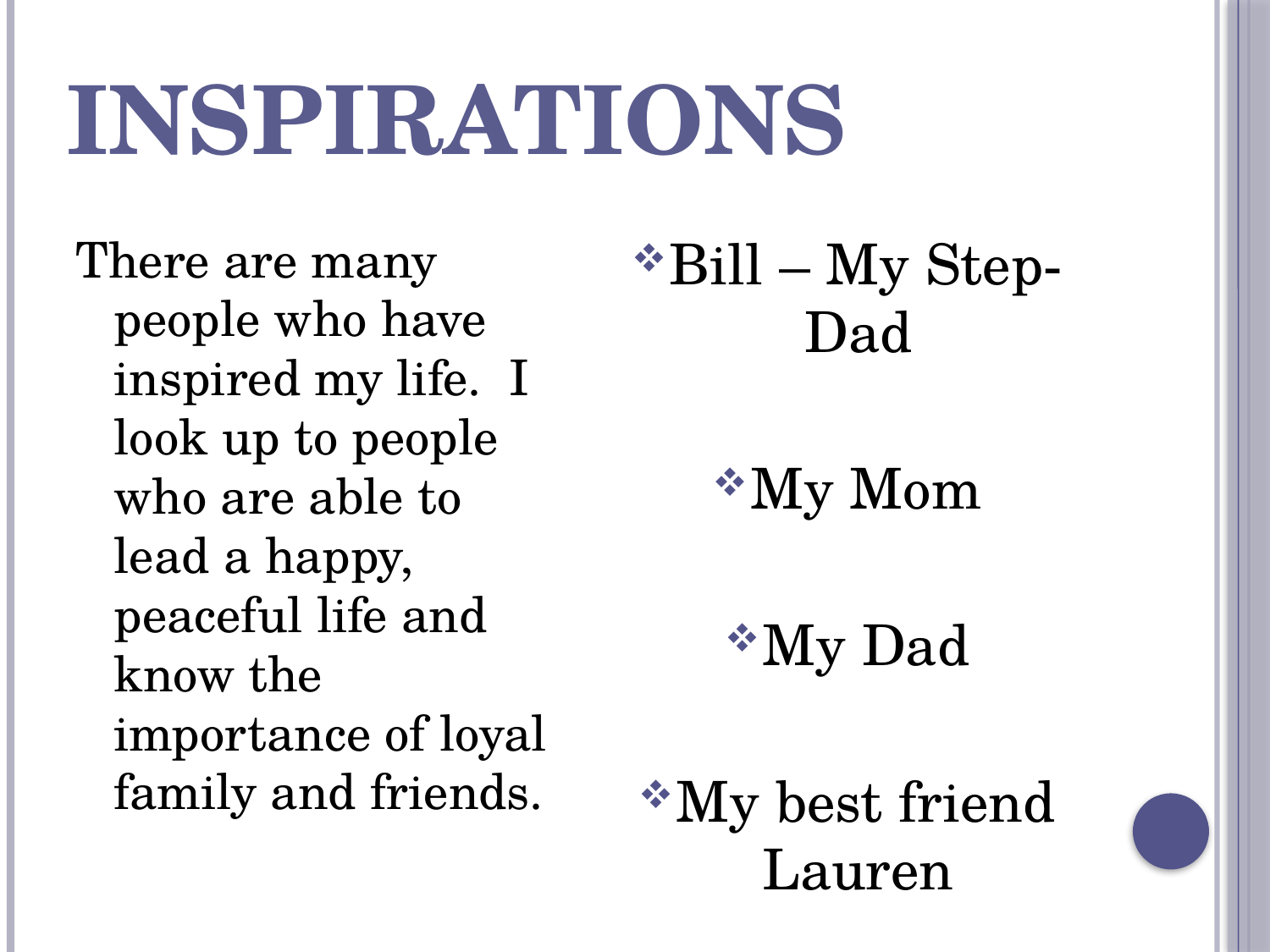

Inspirations
There are many people who have inspired my life.  I look up to people who are able to lead a happy, peaceful life and know the importance of loyal family and friends.
Bill – My Step-Dad

My Mom

My Dad

My best friend Lauren